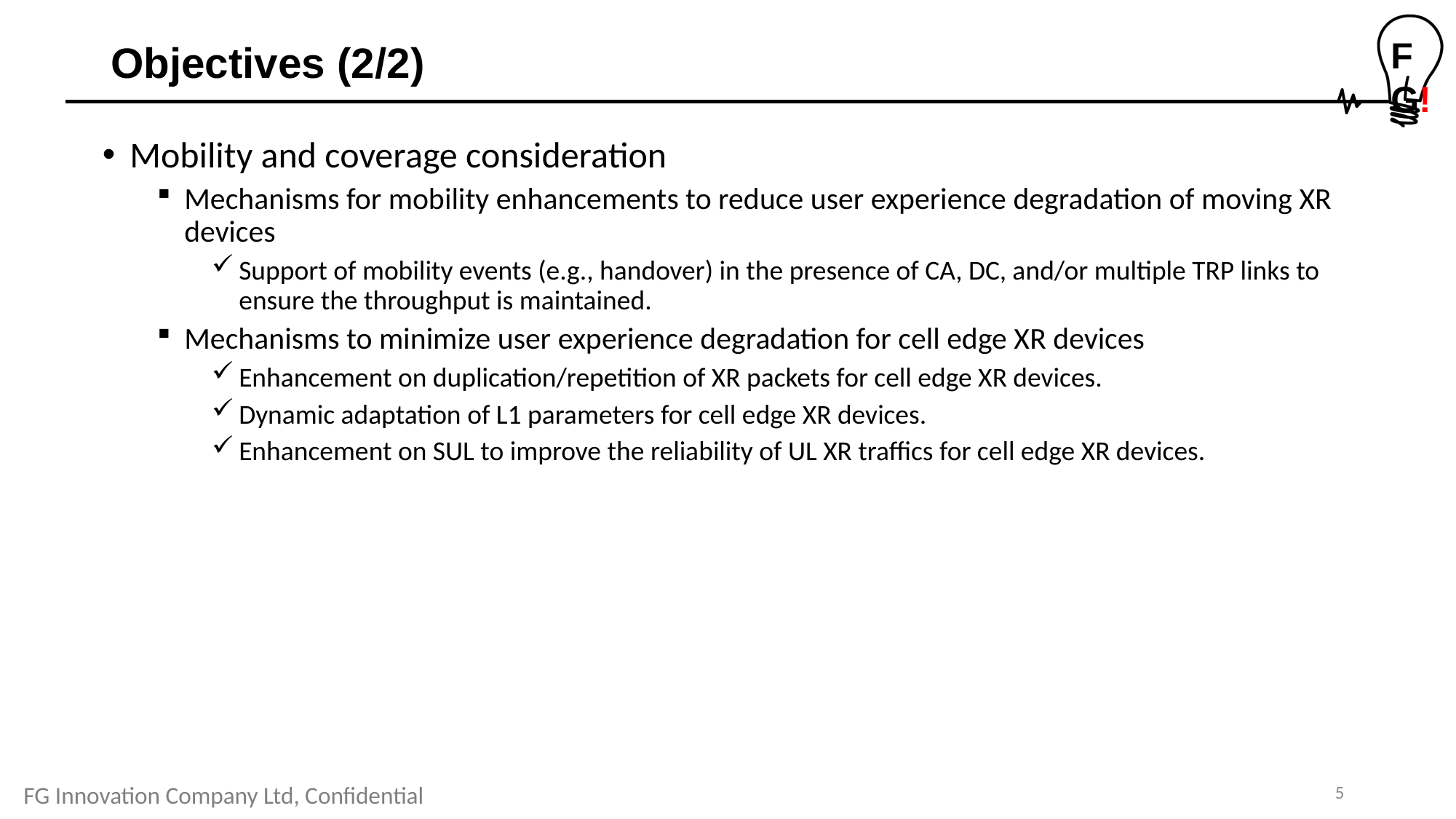

# Objectives (2/2)
Mobility and coverage consideration
Mechanisms for mobility enhancements to reduce user experience degradation of moving XR devices
Support of mobility events (e.g., handover) in the presence of CA, DC, and/or multiple TRP links to ensure the throughput is maintained.
Mechanisms to minimize user experience degradation for cell edge XR devices
Enhancement on duplication/repetition of XR packets for cell edge XR devices.
Dynamic adaptation of L1 parameters for cell edge XR devices.
Enhancement on SUL to improve the reliability of UL XR traffics for cell edge XR devices.
5